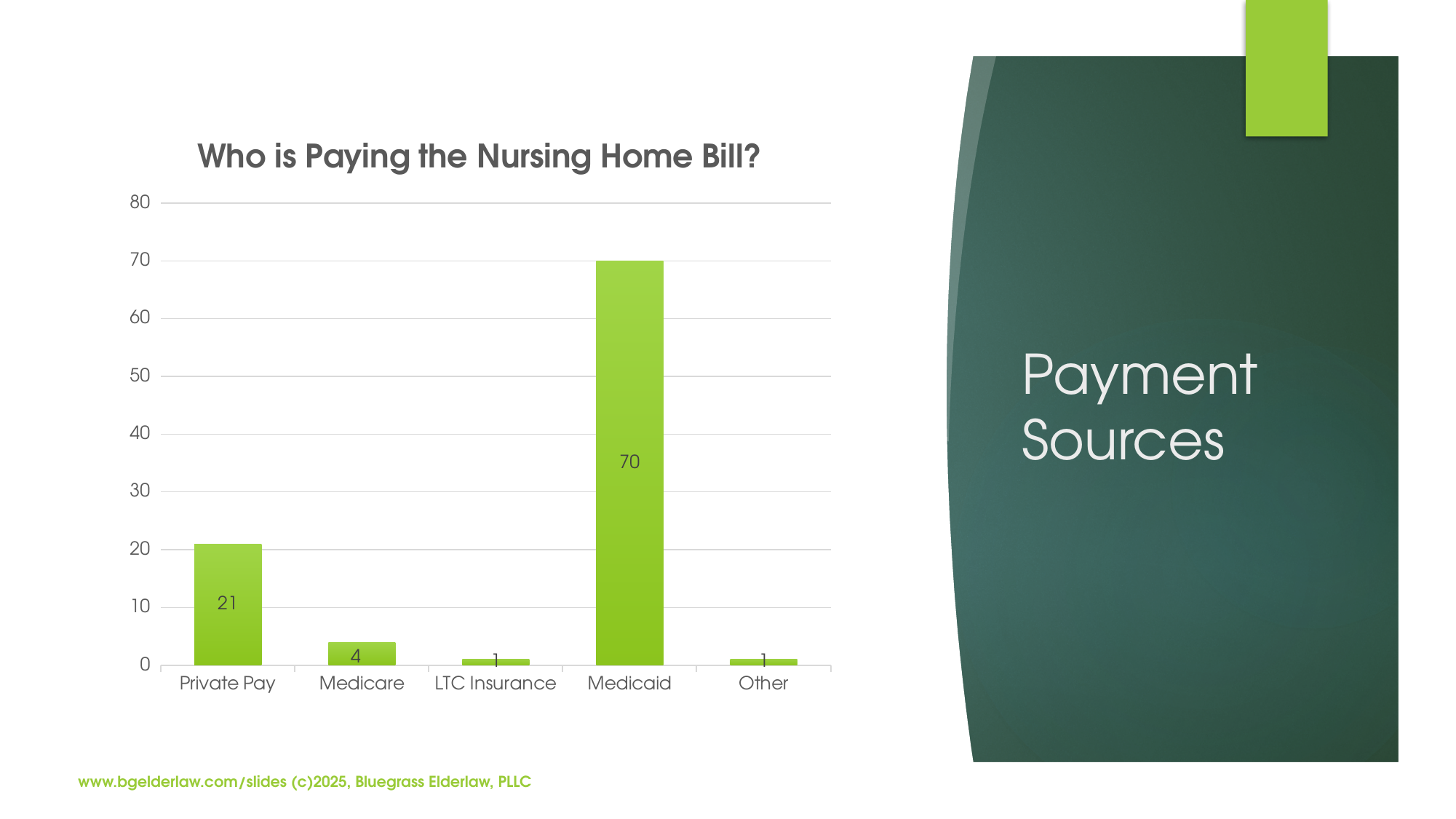

### Chart: Who is Paying the Nursing Home Bill?

| Category | Who is Paying the Nursing Home Bill? |
|---|---|
| Private Pay | 21.0 |
| Medicare | 4.0 |
| LTC Insurance | 1.0 |
| Medicaid | 70.0 |
| Other | 1.0 |
# Payment Sources

www.bgelderlaw.com/slides (c)2025, Bluegrass Elderlaw, PLLC